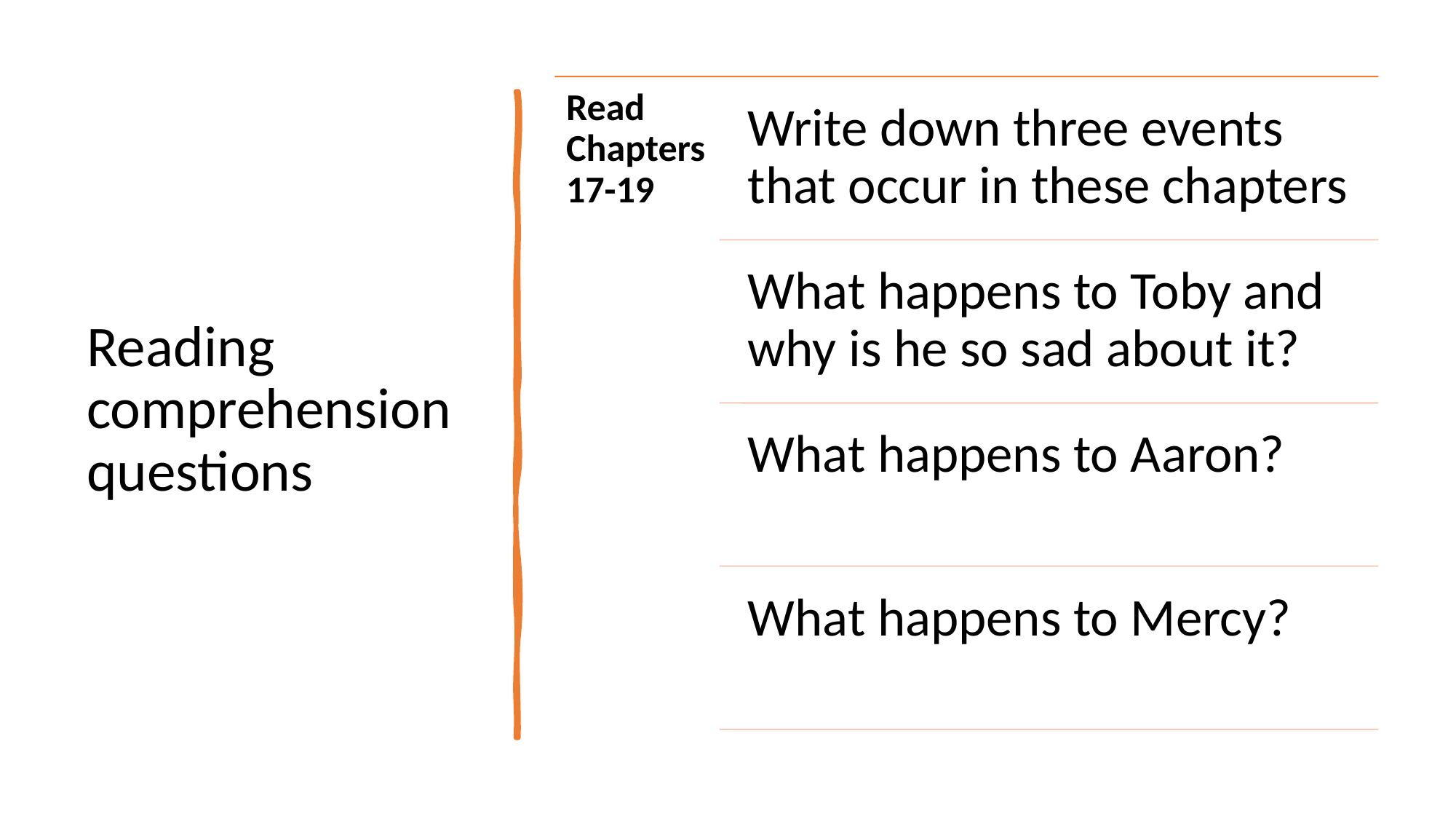

Read Chapters 17-19
Write down three events that occur in these chapters
What happens to Toby and why is he so sad about it?
What happens to Aaron?
What happens to Mercy?
# Reading comprehension questions